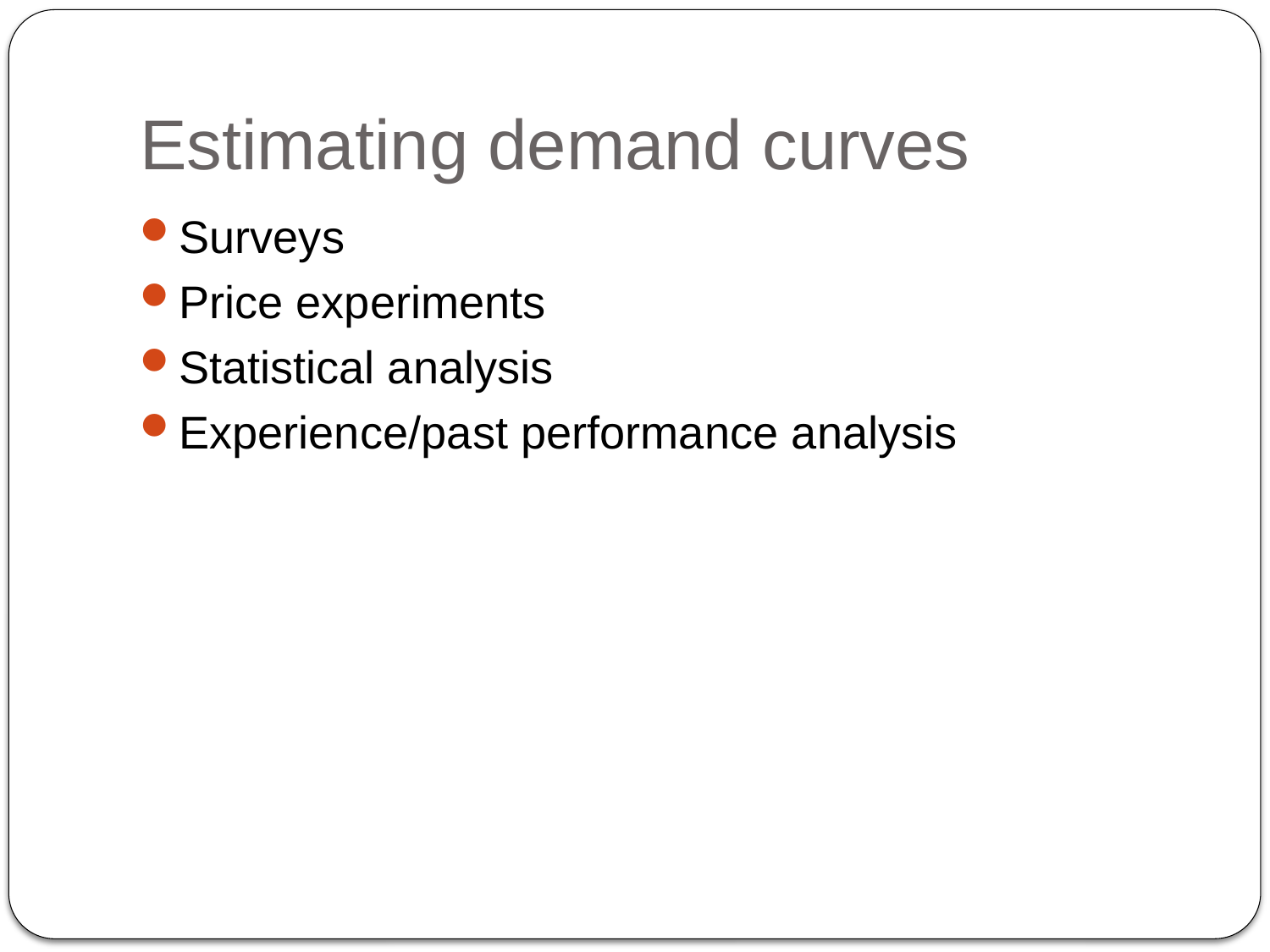

# Estimating demand curves
Surveys
Price experiments
Statistical analysis
Experience/past performance analysis